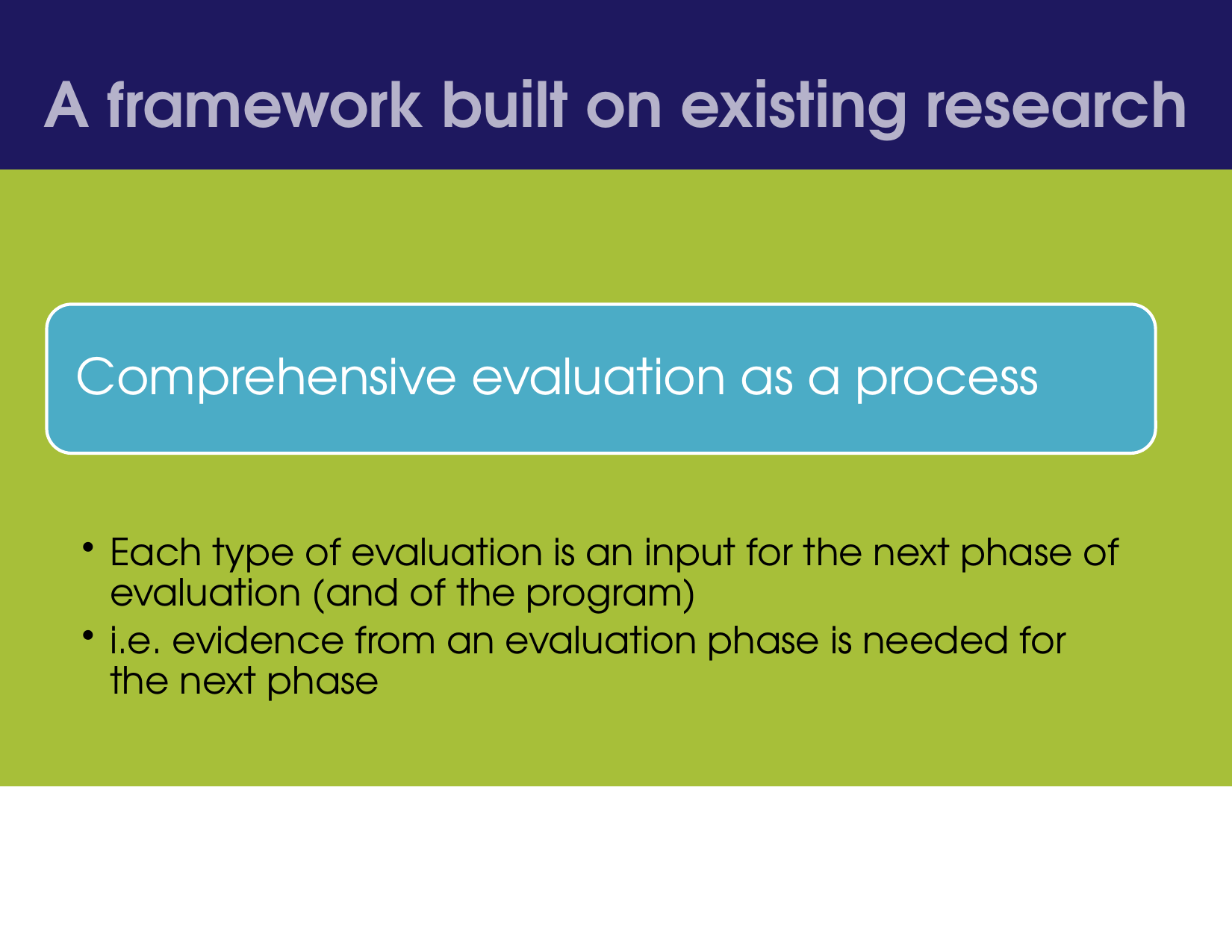

A framework built on existing research
Comprehensive evaluation as a process
Each type of evaluation is an input for the next phase of evaluation (and of the program)
i.e. evidence from an evaluation phase is needed for the next phase